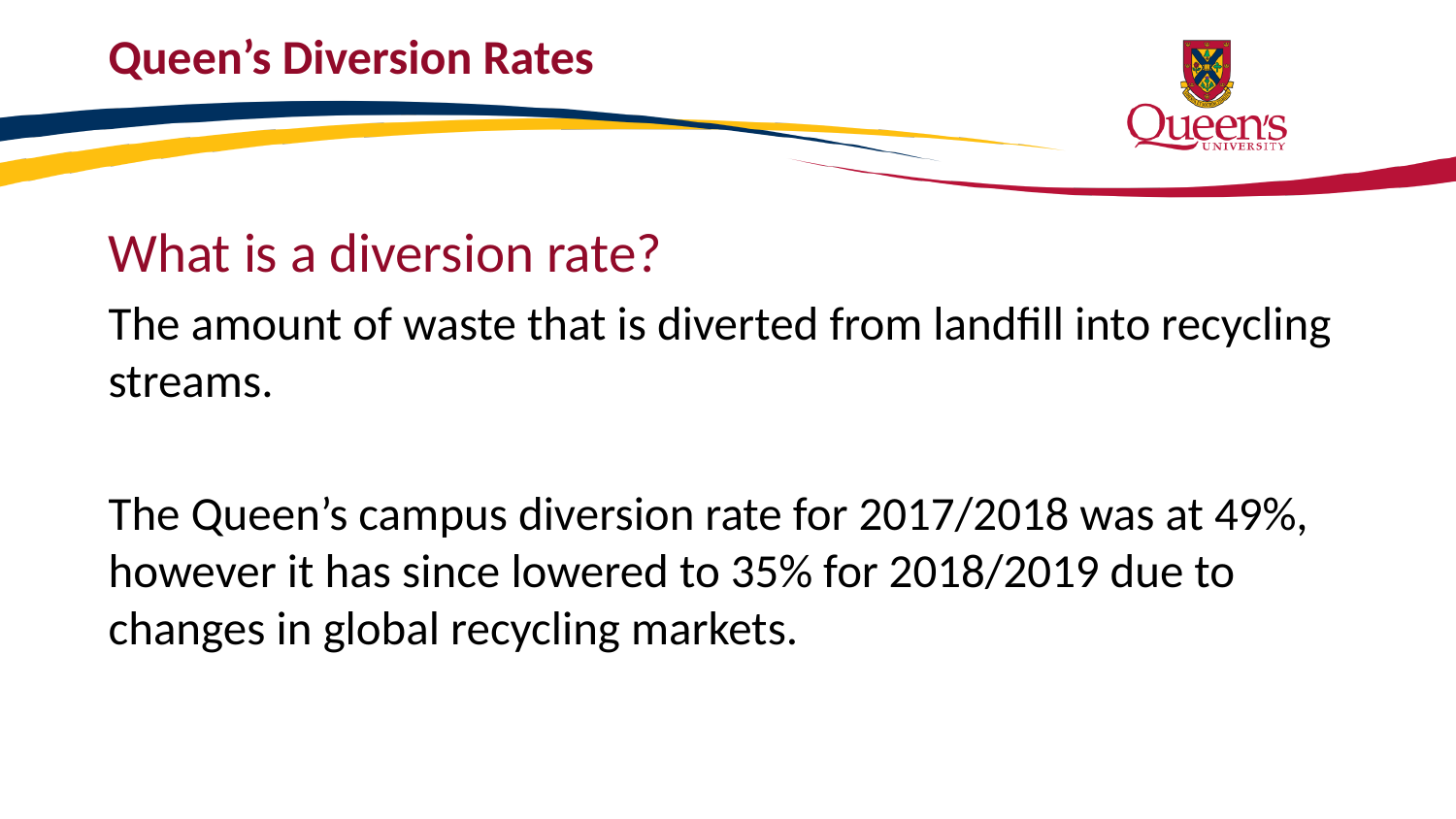

# Queen’s Diversion Rates
What is a diversion rate?
The amount of waste that is diverted from landfill into recycling streams.

The Queen’s campus diversion rate for 2017/2018 was at 49%, however it has since lowered to 35% for 2018/2019 due to changes in global recycling markets.